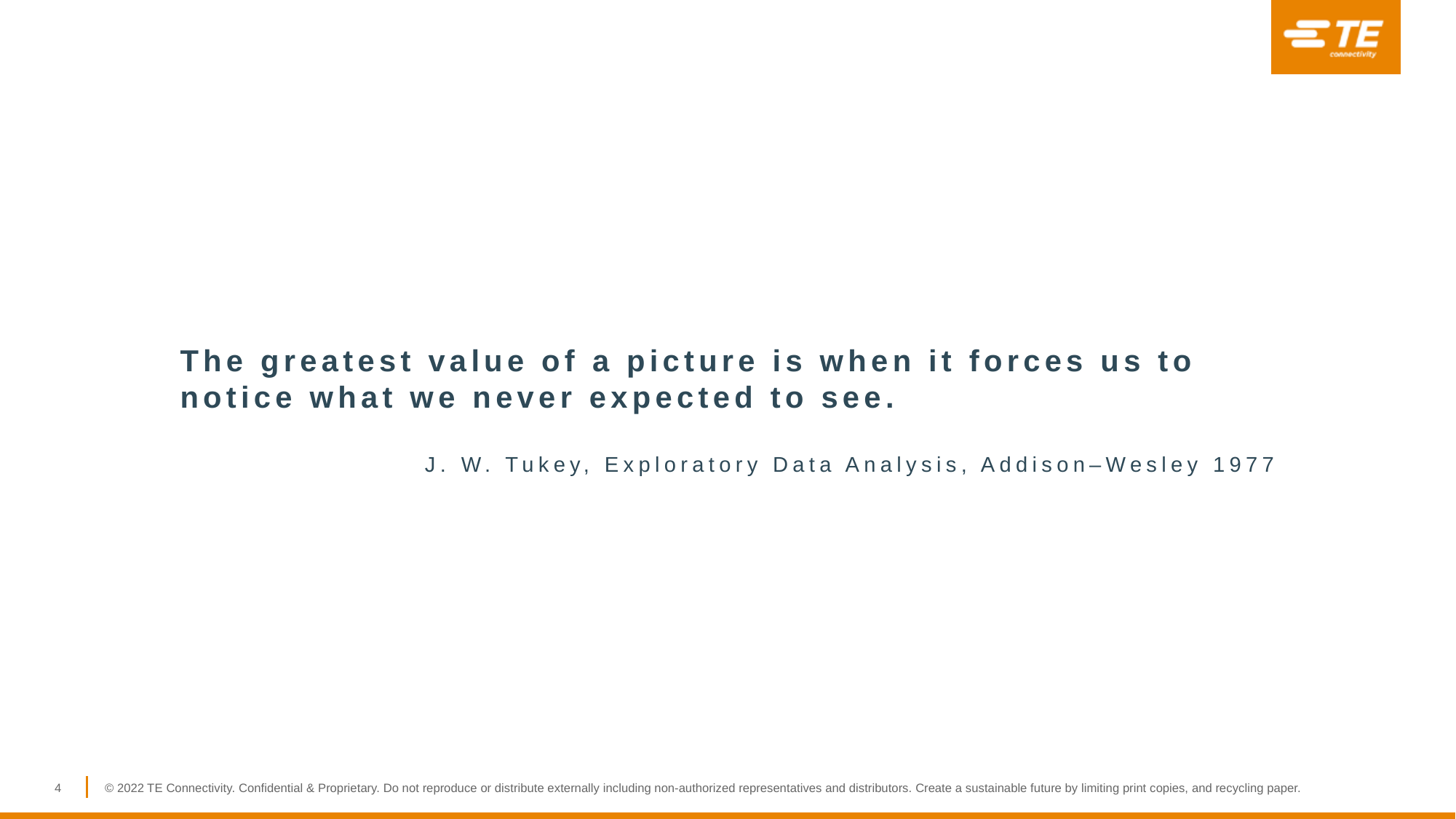

The greatest value of a picture is when it forces us to notice what we never expected to see.

J. W. Tukey, Exploratory Data Analysis, Addison–Wesley 1977
4